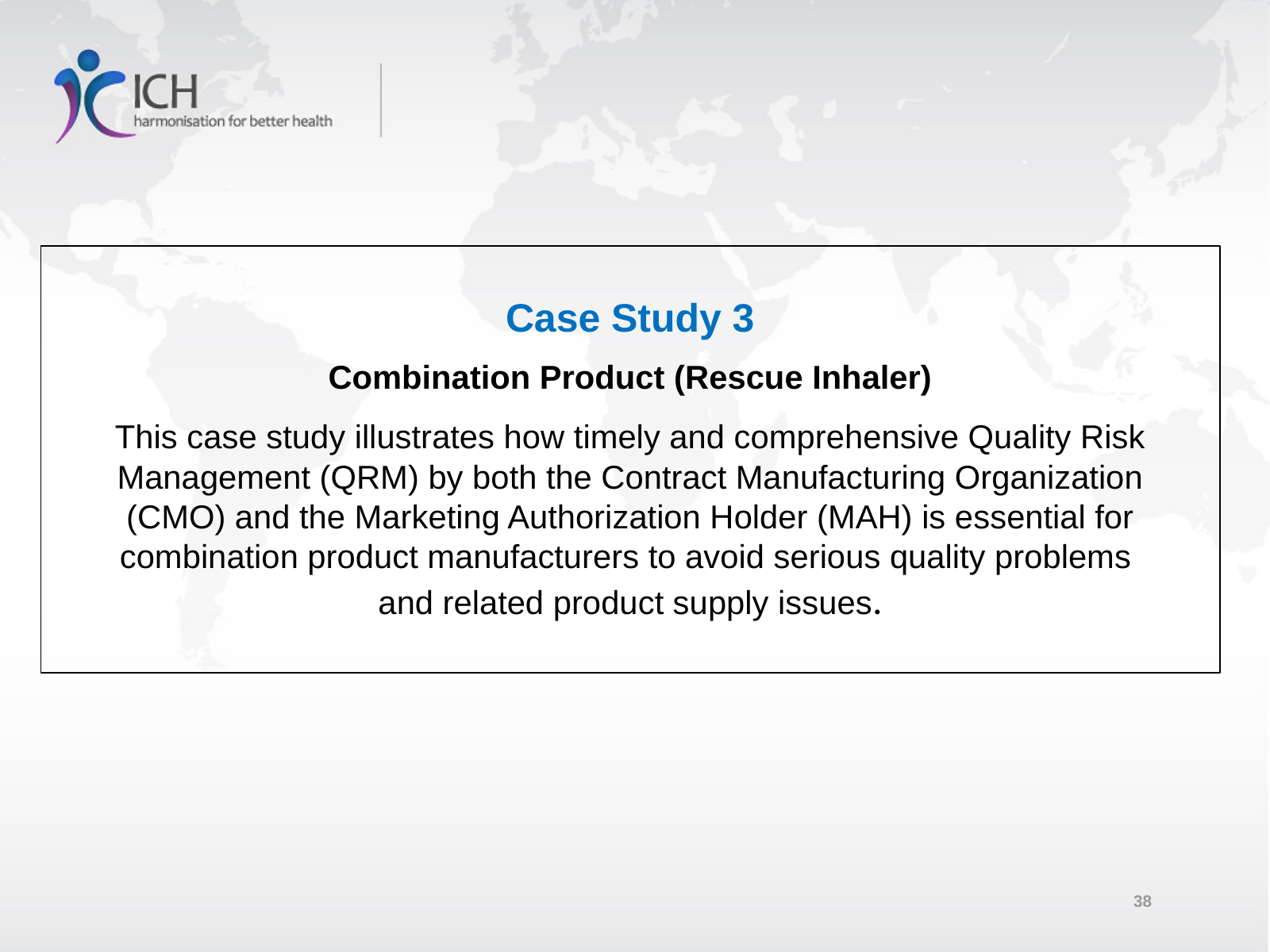

Case Study 3
Combination Product (Rescue Inhaler)
This case study illustrates how timely and comprehensive Quality Risk Management (QRM) by both the Contract Manufacturing Organization (CMO) and the Marketing Authorization Holder (MAH) is essential for combination product manufacturers to avoid serious quality problems  and related product supply issues.